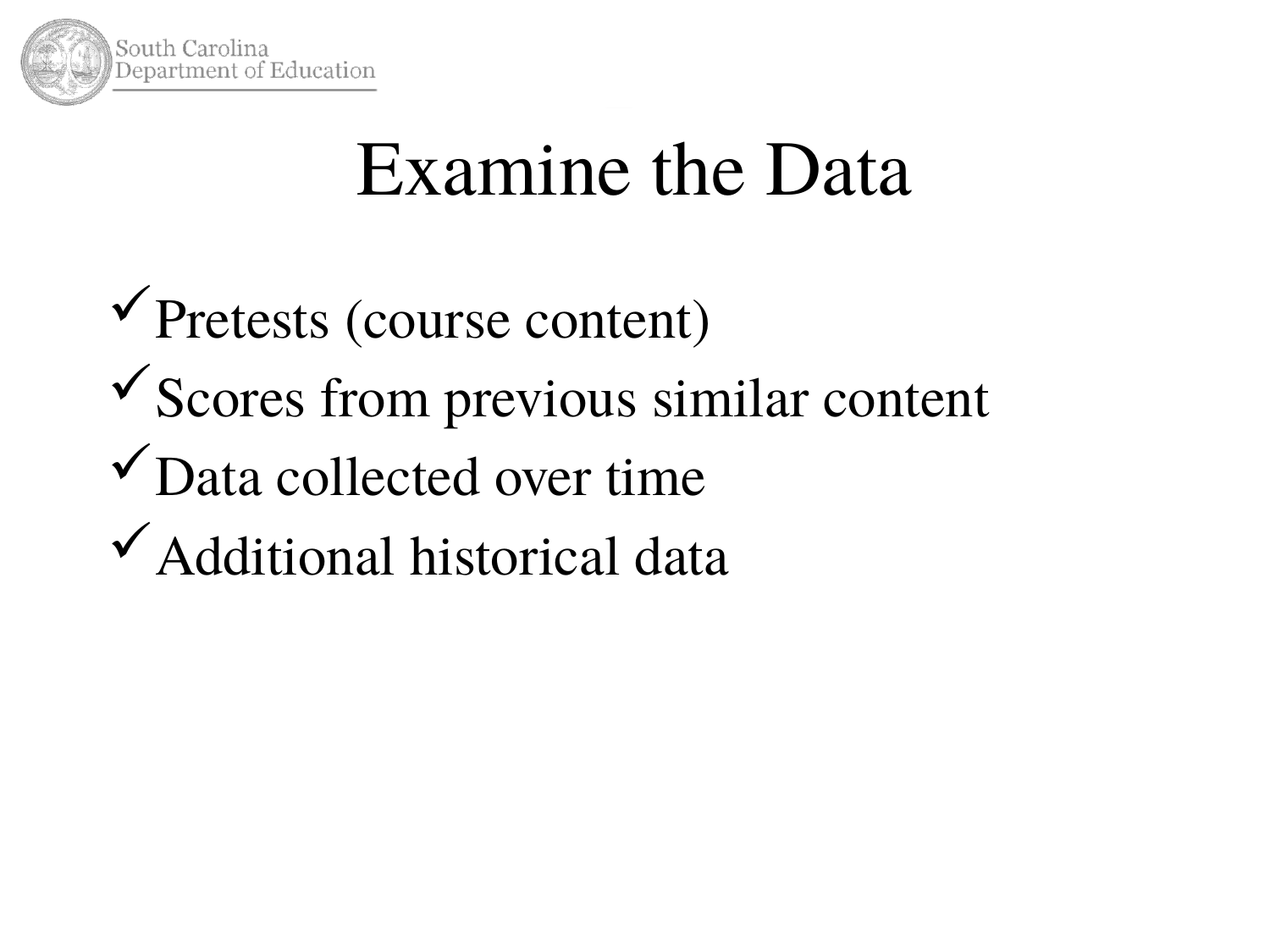

# Examine the Data
Pretests (course content)
Scores from previous similar content
Data collected over time
Additional historical data